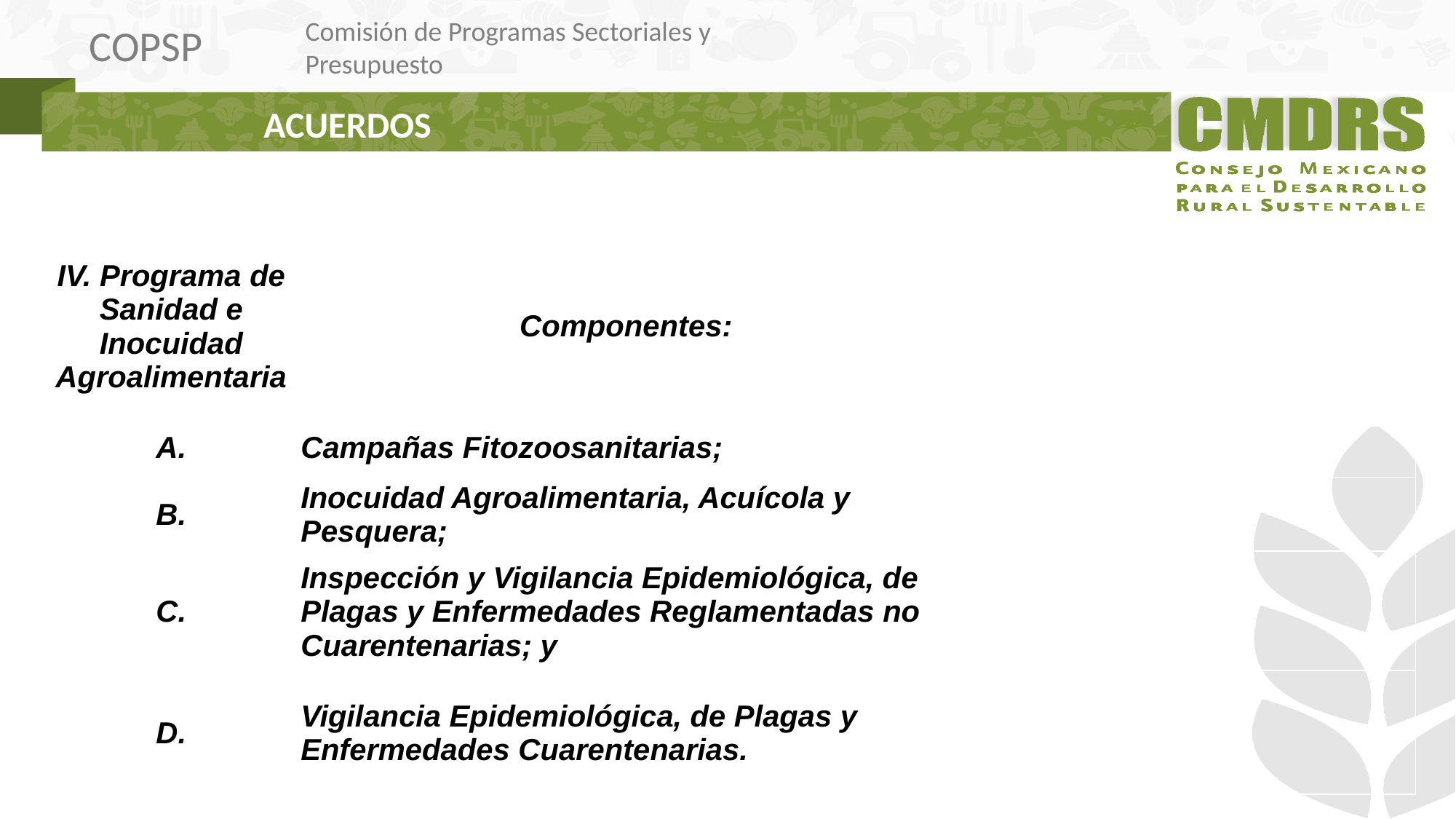

ACUERDOS

| IV. Programa de Sanidad e Inocuidad Agroalimentaria | Componentes: |  |
| --- | --- | --- |
| A. | Campañas Fitozoosanitarias; |  |
| B. | Inocuidad Agroalimentaria, Acuícola y Pesquera; |  |
| C. | Inspección y Vigilancia Epidemiológica, de Plagas y Enfermedades Reglamentadas no Cuarentenarias; y |  |
| D. | Vigilancia Epidemiológica, de Plagas y Enfermedades Cuarentenarias. |  |